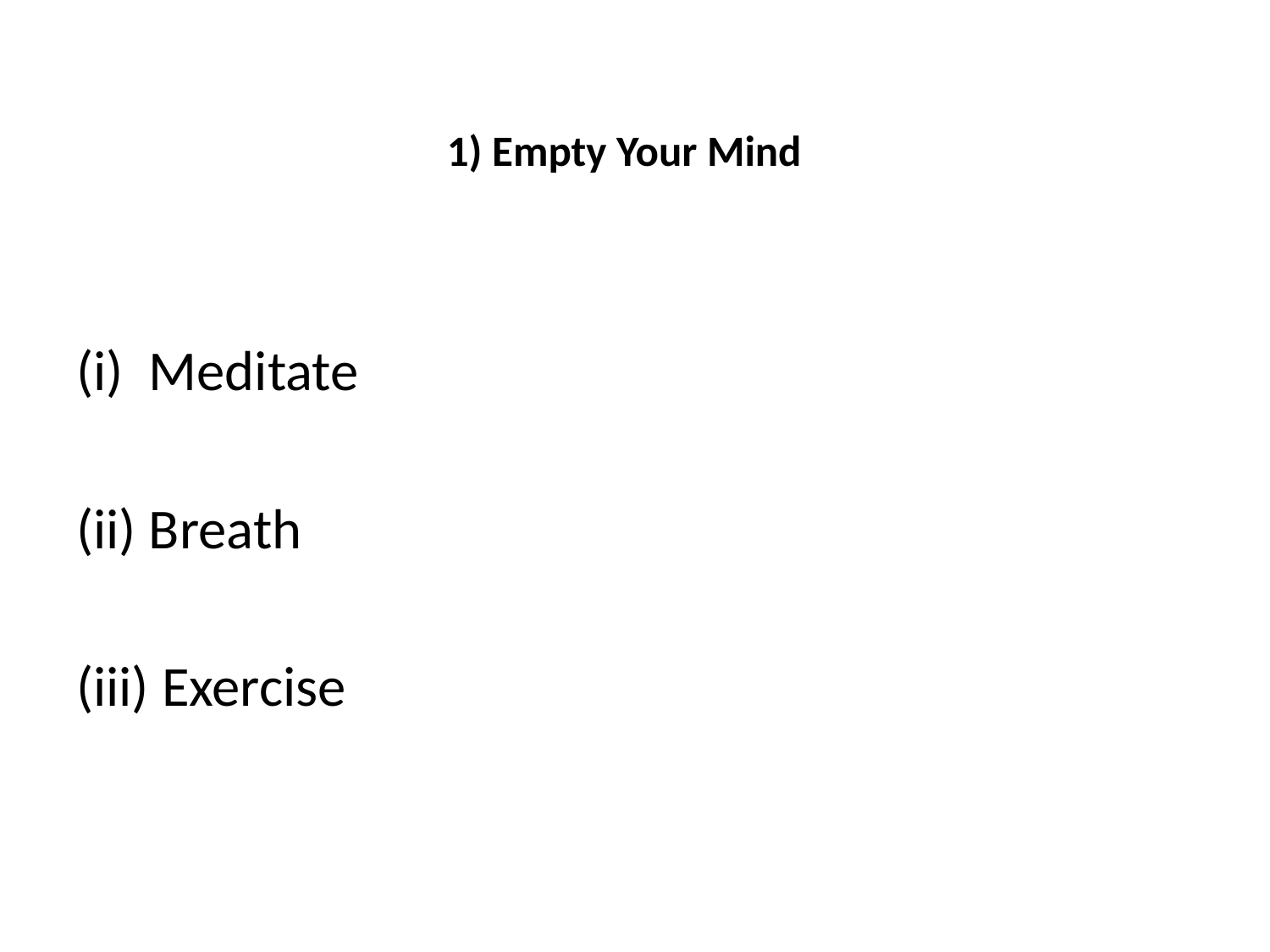

# 1) Empty Your Mind
(i)  Meditate

(ii) Breath

(iii) Exercise